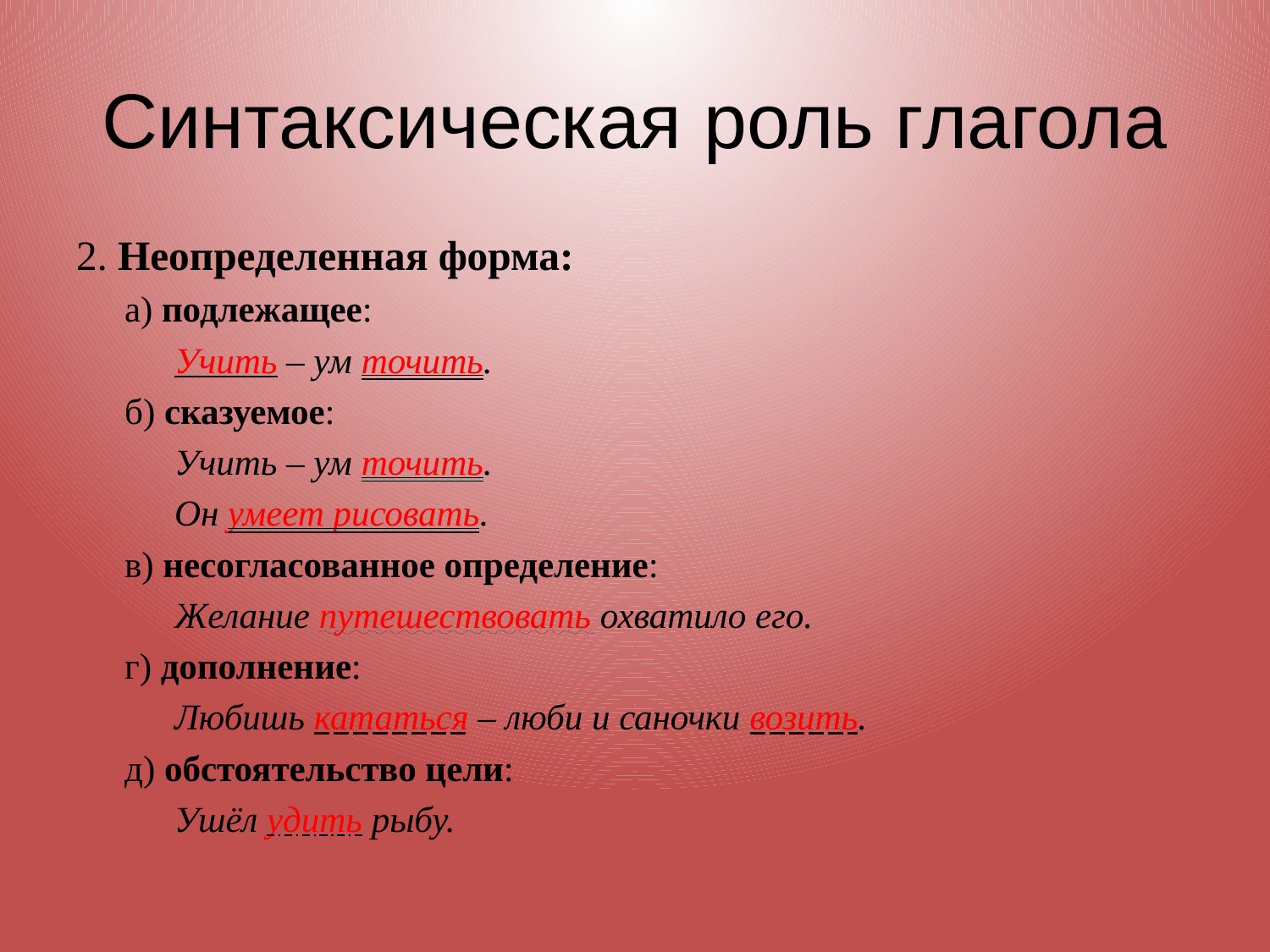

# Синтаксическая роль глагола
2. Неопределенная форма:
а) подлежащее:
Учить – ум точить.
б) сказуемое:
Учить – ум точить.
Он умеет рисовать.
в) несогласованное определение:
Желание путешествовать охватило его.
г) дополнение:
Любишь кататься – люби и саночки возить.
д) обстоятельство цели:
Ушёл удить рыбу.